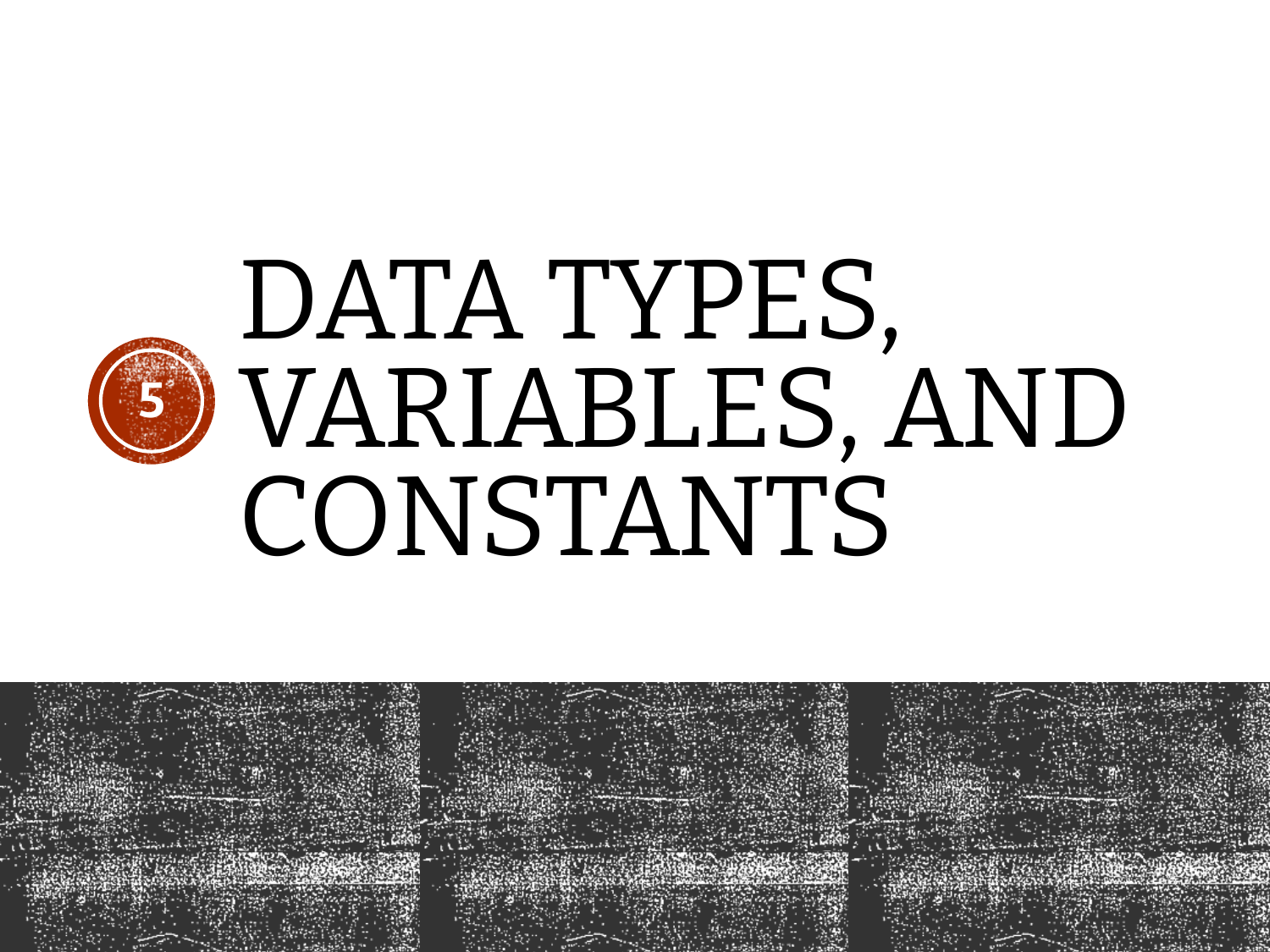

# Data Types, Variables, and Constants
5